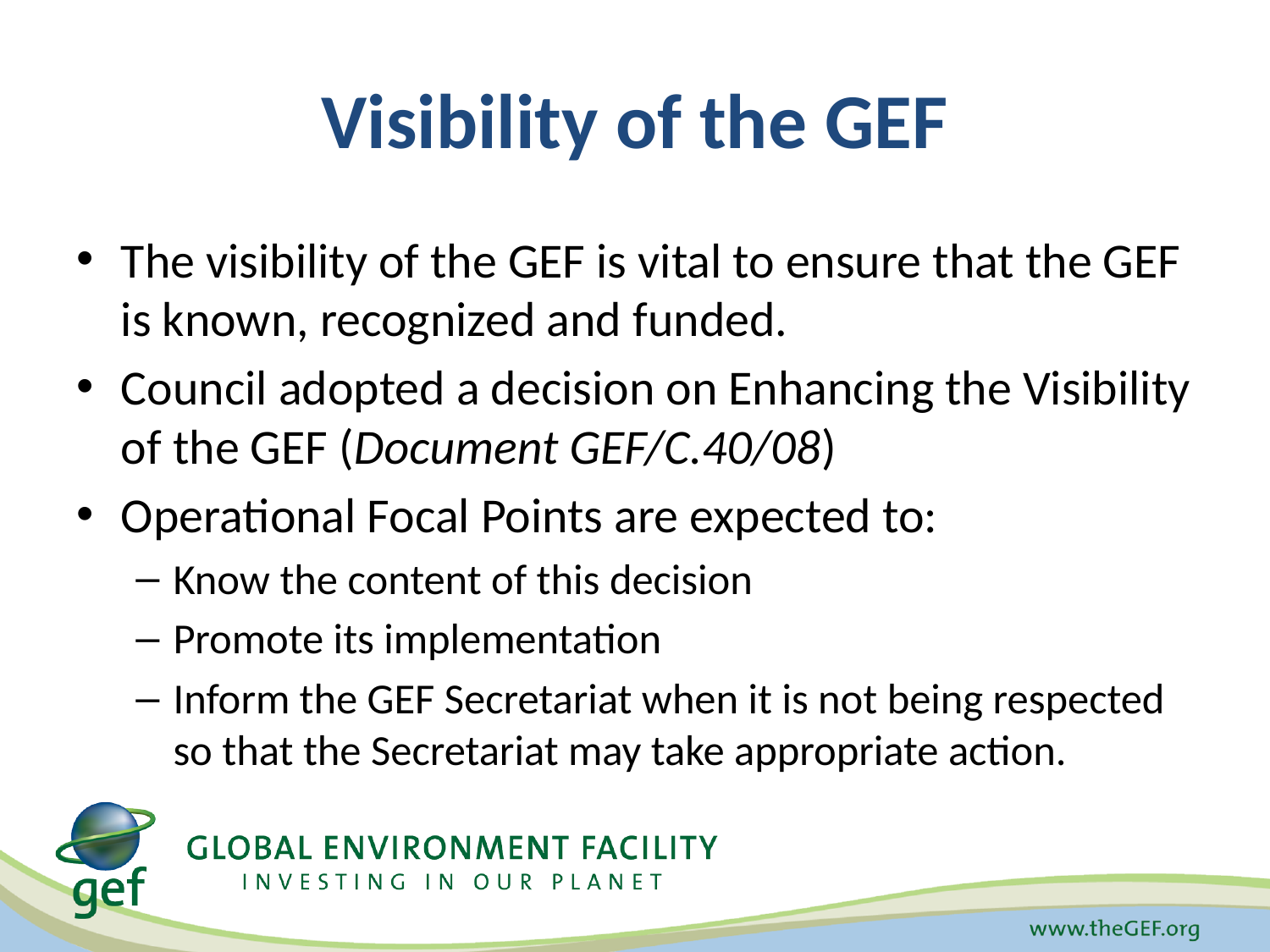

# Visibility of the GEF
The visibility of the GEF is vital to ensure that the GEF is known, recognized and funded.
Council adopted a decision on Enhancing the Visibility of the GEF (Document GEF/C.40/08)
Operational Focal Points are expected to:
Know the content of this decision
Promote its implementation
Inform the GEF Secretariat when it is not being respected so that the Secretariat may take appropriate action.